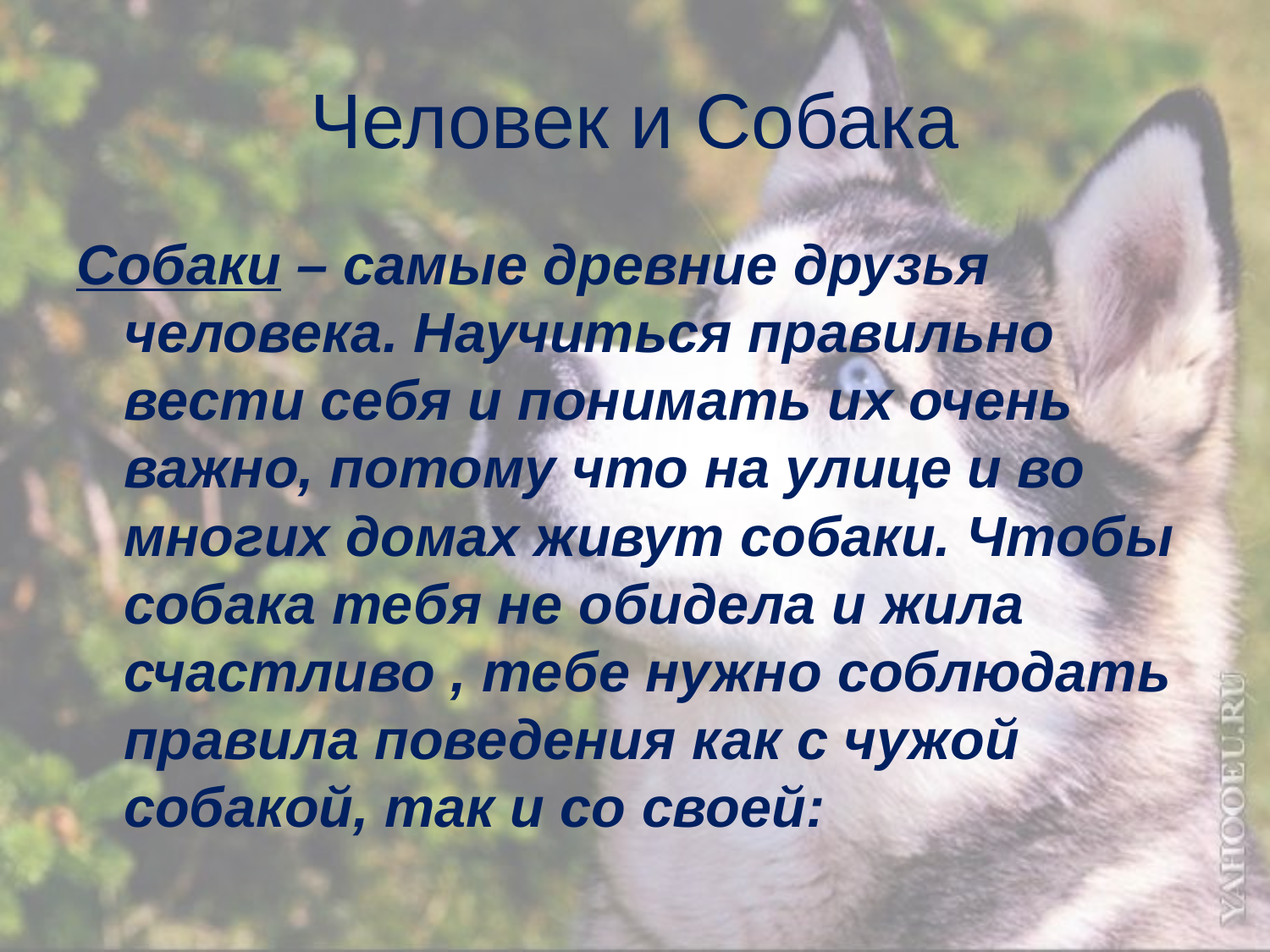

# Человек и Собака
Собаки – самые древние друзья человека. Научиться правильно вести себя и понимать их очень важно, потому что на улице и во многих домах живут собаки. Чтобы собака тебя не обидела и жила счастливо , тебе нужно соблюдать правила поведения как с чужой собакой, так и со своей: